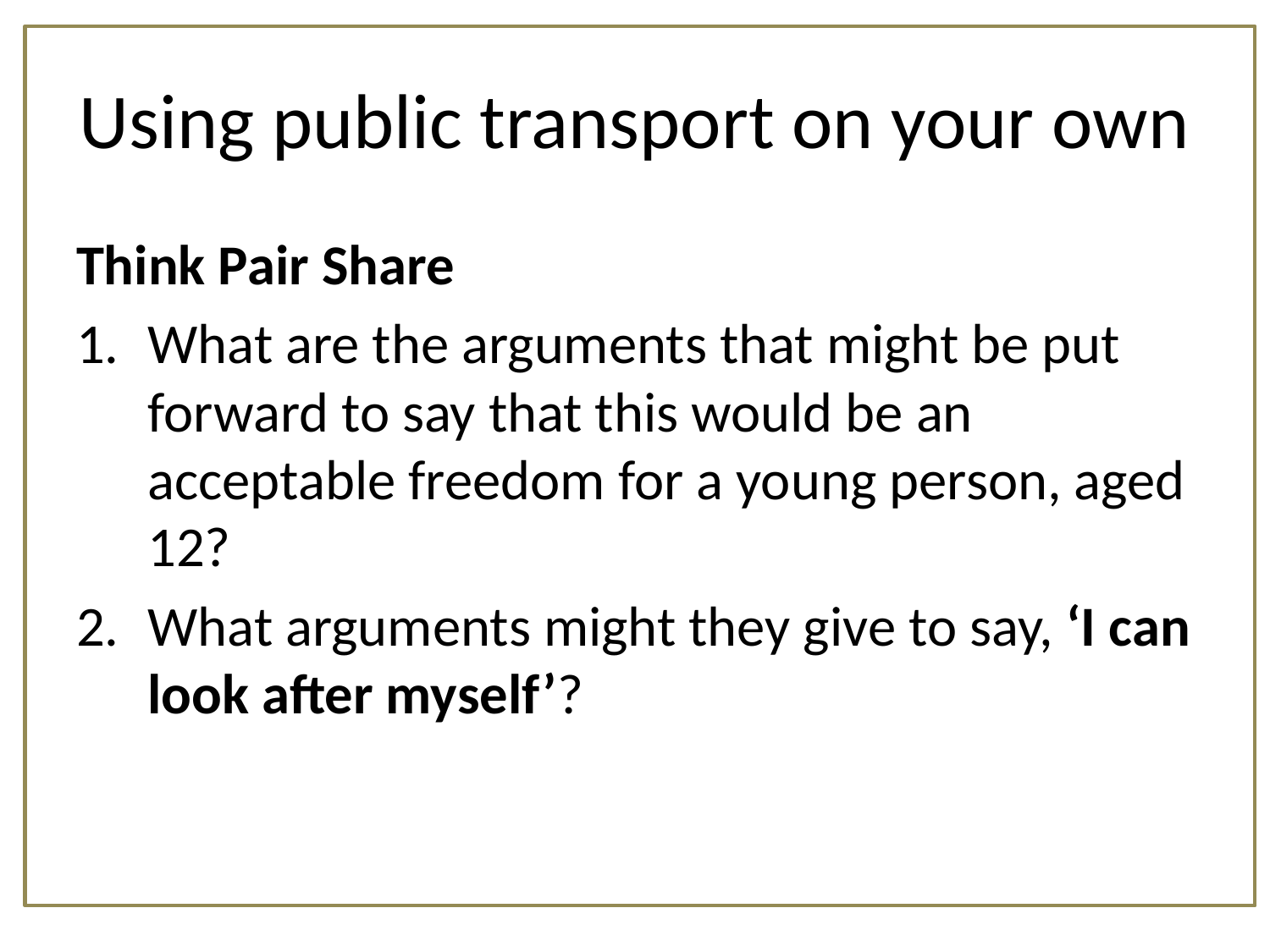

# Using public transport on your own
Think Pair Share
What are the arguments that might be put forward to say that this would be an acceptable freedom for a young person, aged 12?
What arguments might they give to say, ‘I can look after myself’?